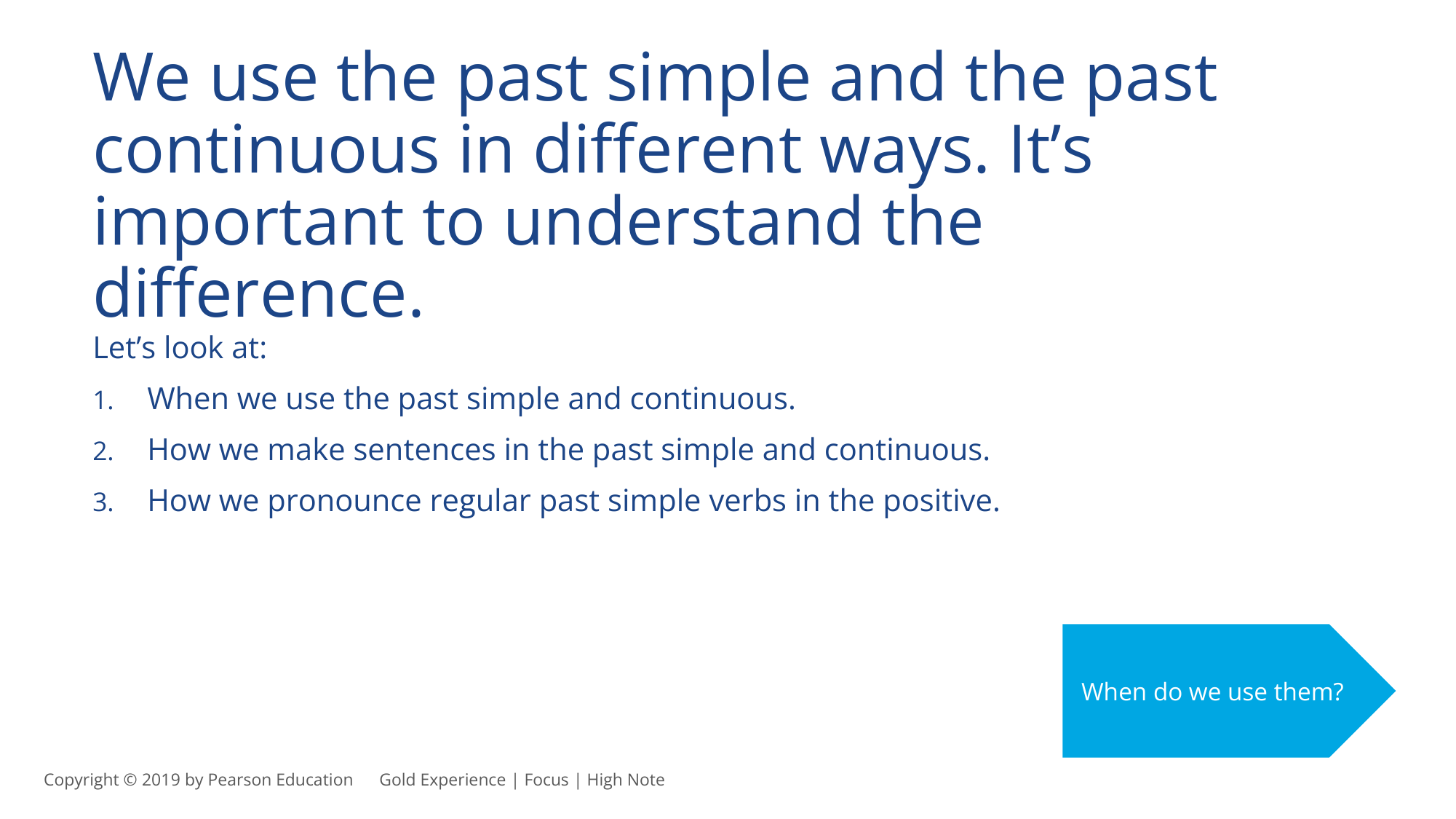

We use the past simple and the past continuous in different ways. It’s important to understand the difference.
Let’s look at:
When we use the past simple and continuous.
How we make sentences in the past simple and continuous.
How we pronounce regular past simple verbs in the positive.
When do we use them?
Copyright © 2019 by Pearson Education      Gold Experience | Focus | High Note